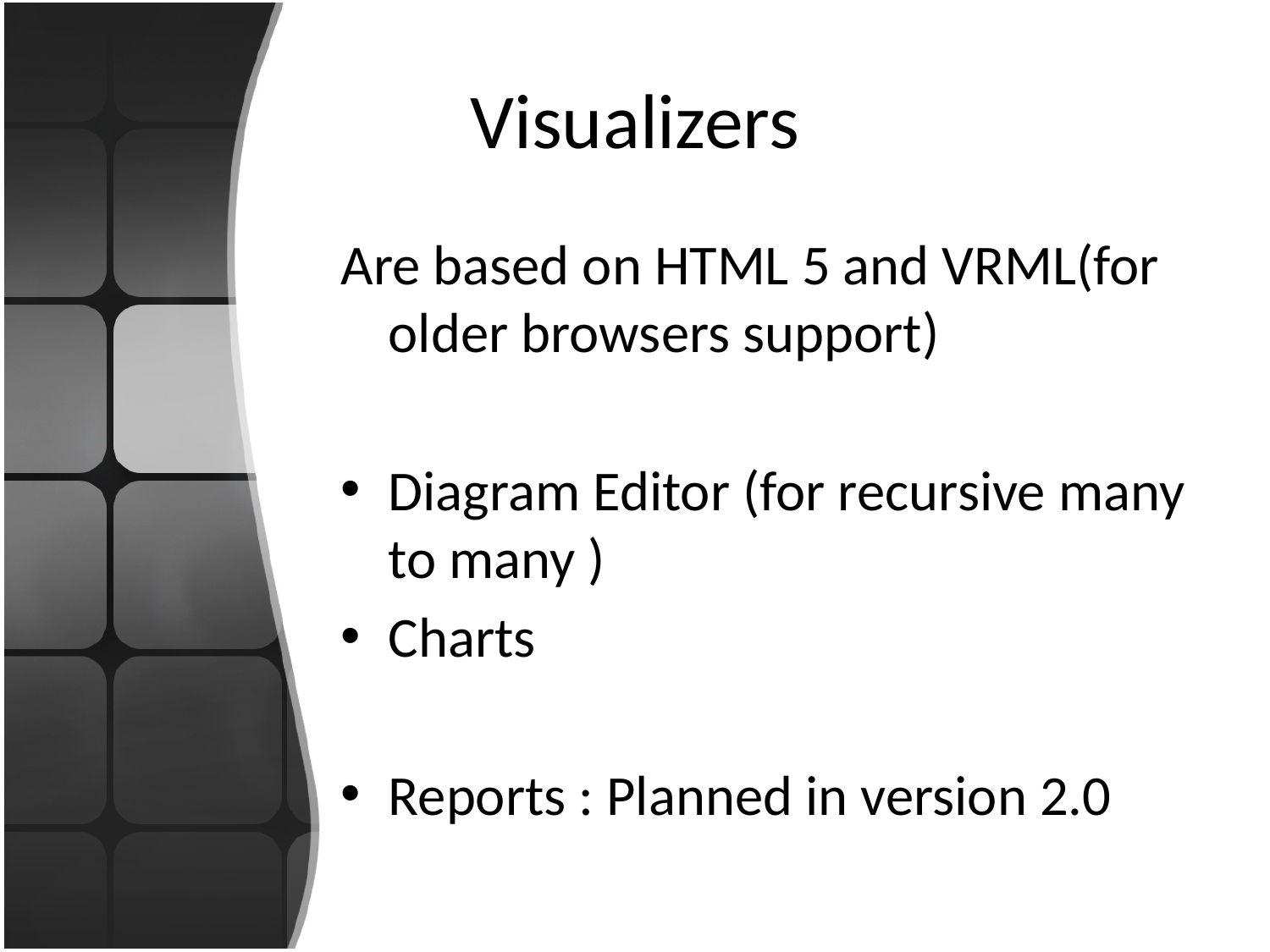

# Visualizers
Are based on HTML 5 and VRML(for older browsers support)

Diagram Editor (for recursive many to many )
Charts

Reports : Planned in version 2.0